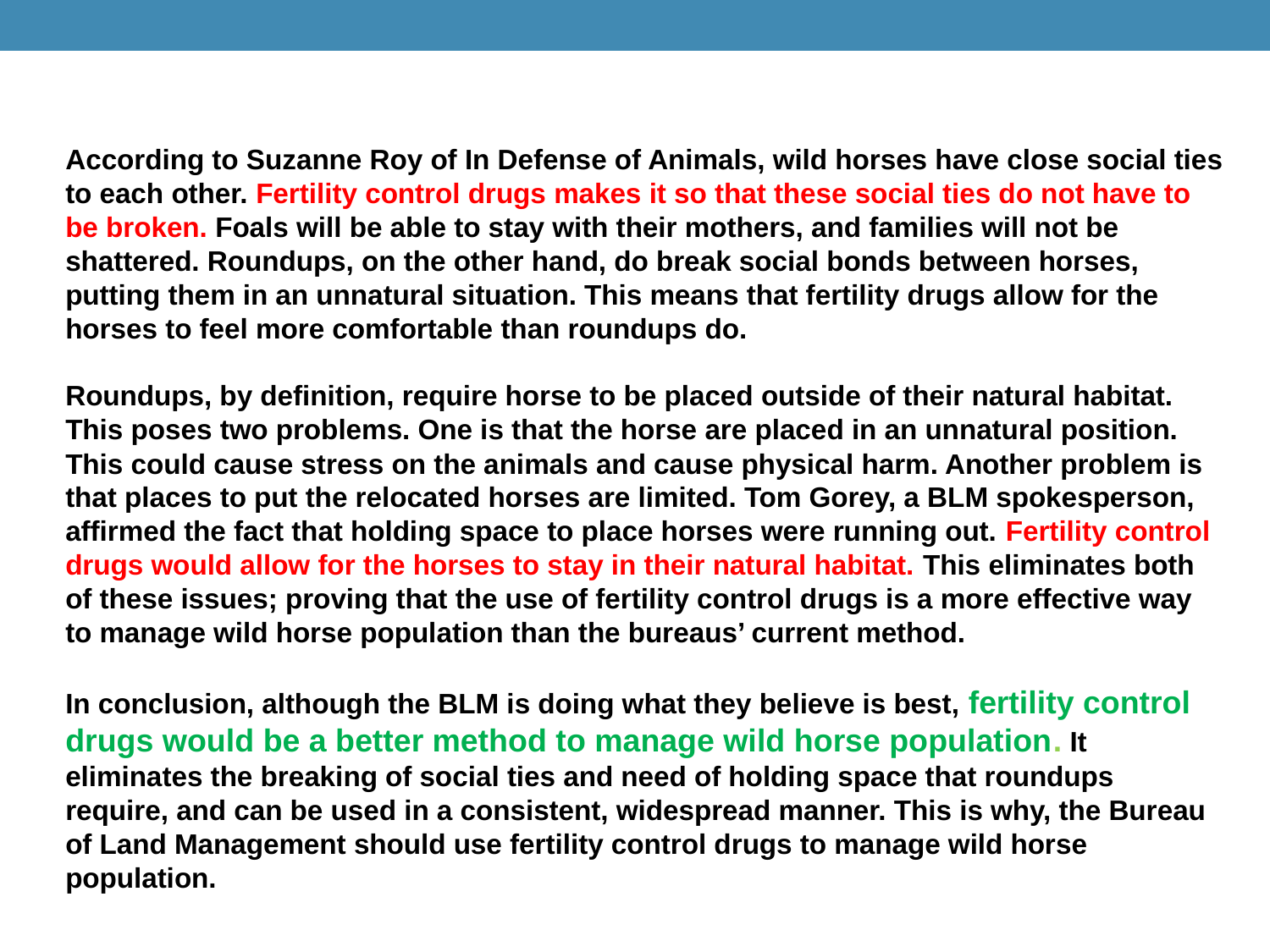

According to Suzanne Roy of In Defense of Animals, wild horses have close social ties to each other. Fertility control drugs makes it so that these social ties do not have to be broken. Foals will be able to stay with their mothers, and families will not be shattered. Roundups, on the other hand, do break social bonds between horses, putting them in an unnatural situation. This means that fertility drugs allow for the horses to feel more comfortable than roundups do.

Roundups, by definition, require horse to be placed outside of their natural habitat. This poses two problems. One is that the horse are placed in an unnatural position. This could cause stress on the animals and cause physical harm. Another problem is that places to put the relocated horses are limited. Tom Gorey, a BLM spokesperson, affirmed the fact that holding space to place horses were running out. Fertility control drugs would allow for the horses to stay in their natural habitat. This eliminates both of these issues; proving that the use of fertility control drugs is a more effective way to manage wild horse population than the bureaus’ current method.

In conclusion, although the BLM is doing what they believe is best, fertility control drugs would be a better method to manage wild horse population. It eliminates the breaking of social ties and need of holding space that roundups require, and can be used in a consistent, widespread manner. This is why, the Bureau of Land Management should use fertility control drugs to manage wild horse population.